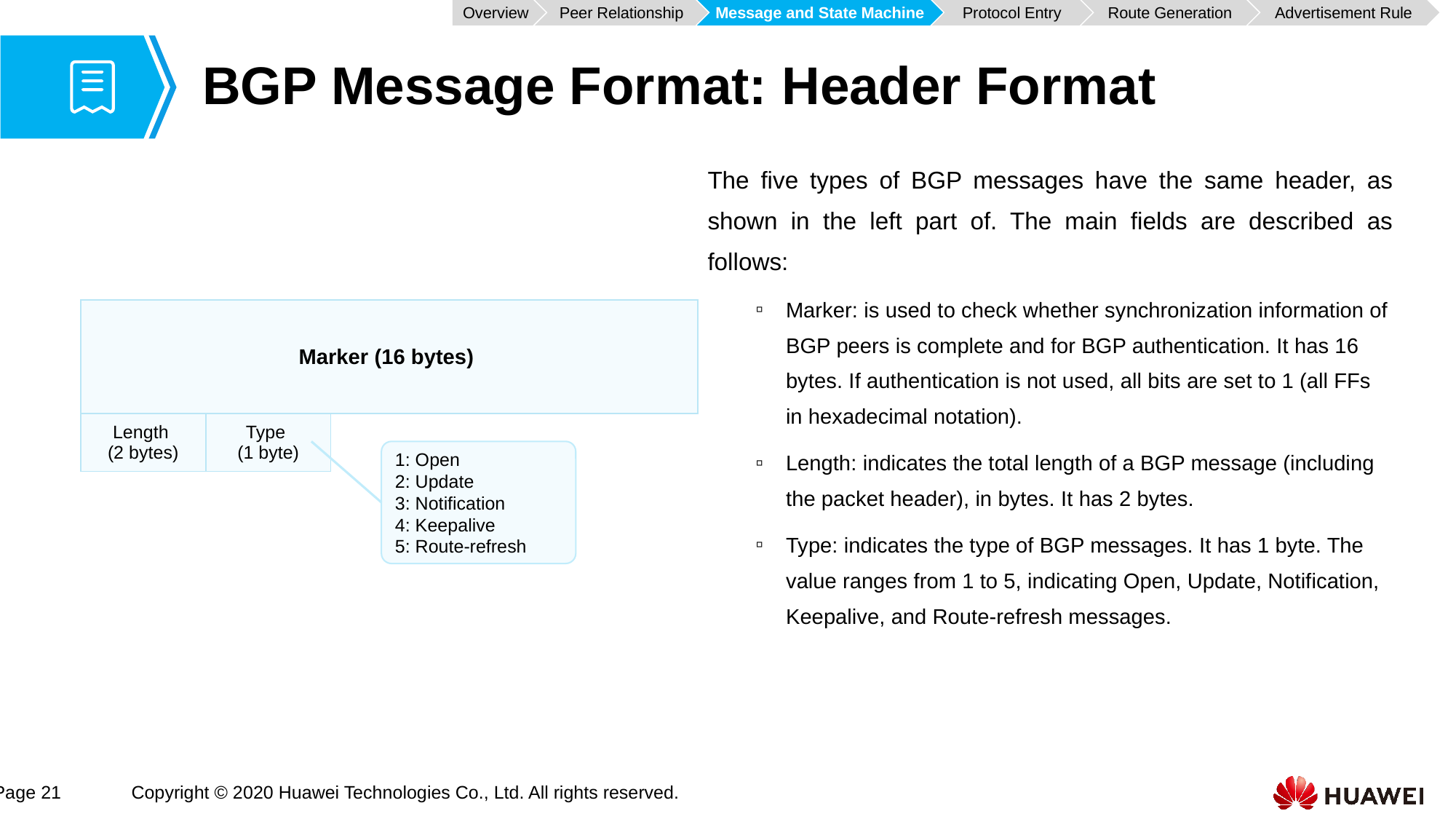

Overview
Peer Relationship
Message and State Machine
Protocol Entry
Route Generation
Advertisement Rule
# BGP Message Format: Header Format
The five types of BGP messages have the same header, as shown in the left part of. The main fields are described as follows:
Marker: is used to check whether synchronization information of BGP peers is complete and for BGP authentication. It has 16 bytes. If authentication is not used, all bits are set to 1 (all FFs in hexadecimal notation).
Length: indicates the total length of a BGP message (including the packet header), in bytes. It has 2 bytes.
Type: indicates the type of BGP messages. It has 1 byte. The value ranges from 1 to 5, indicating Open, Update, Notification, Keepalive, and Route-refresh messages.

| Marker (16 bytes) |  |  |  |  |
| --- | --- | --- | --- | --- |
| Length (2 bytes) | Type (1 byte) |  |  |  |
1: Open
2: Update
3: Notification
4: Keepalive
5: Route-refresh